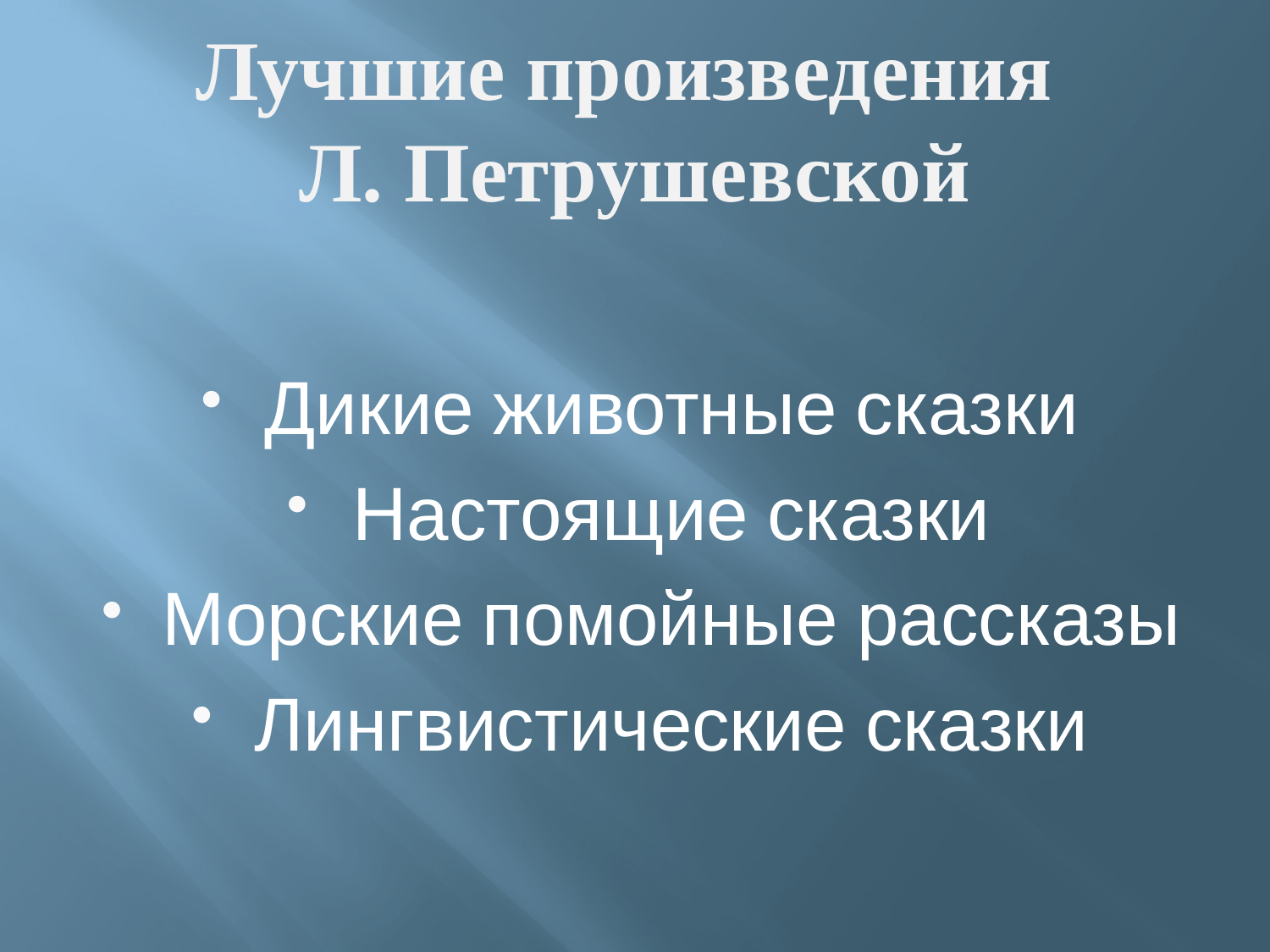

# Лучшие произведения Л. Петрушевской

Дикие животные сказки
Настоящие сказки
Морские помойные рассказы
Лингвистические сказки